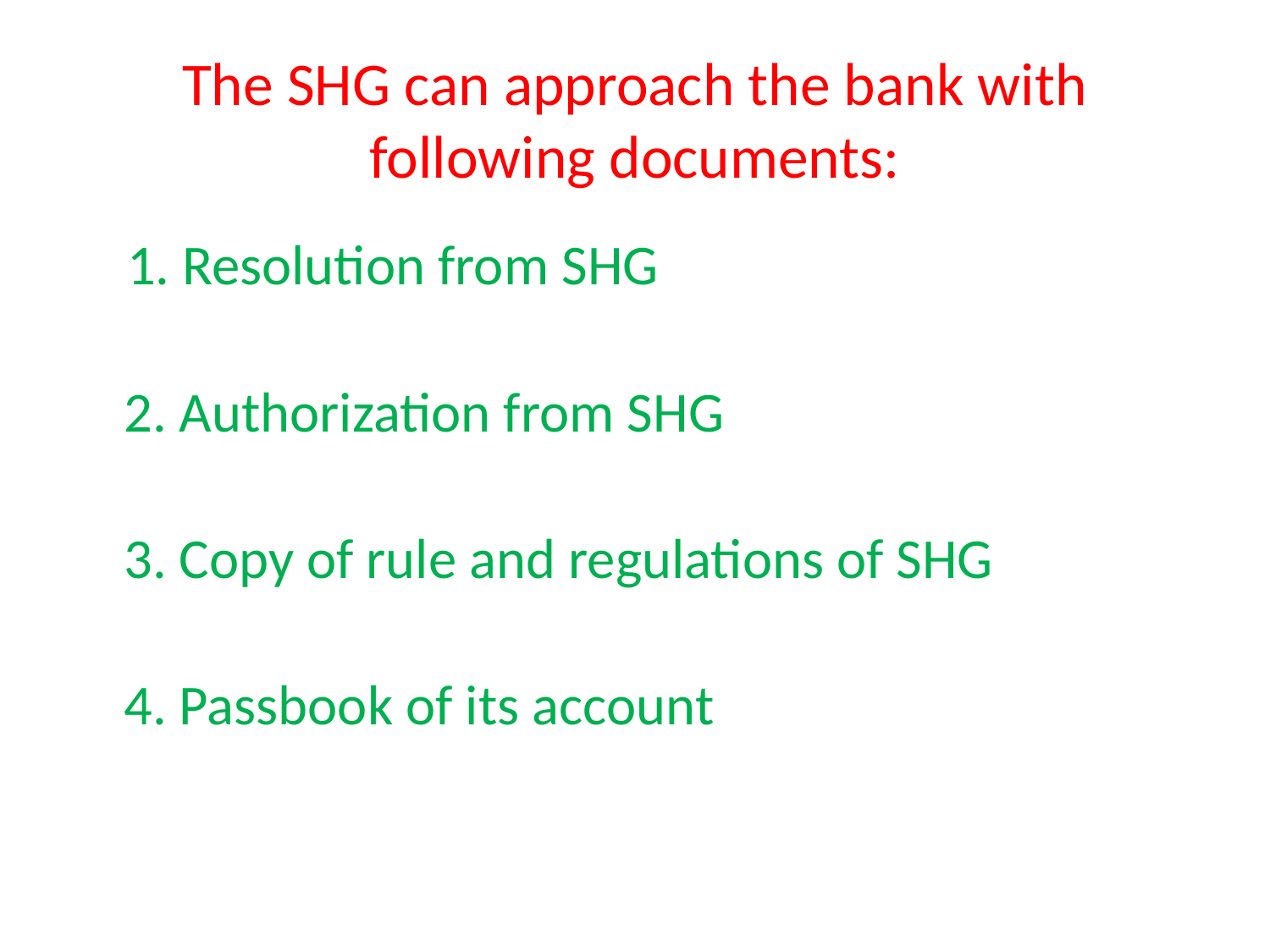

# The SHG can approach the bank with following documents:
    1. Resolution from SHG
2. Authorization from SHG
3. Copy of rule and regulations of SHG
4. Passbook of its account